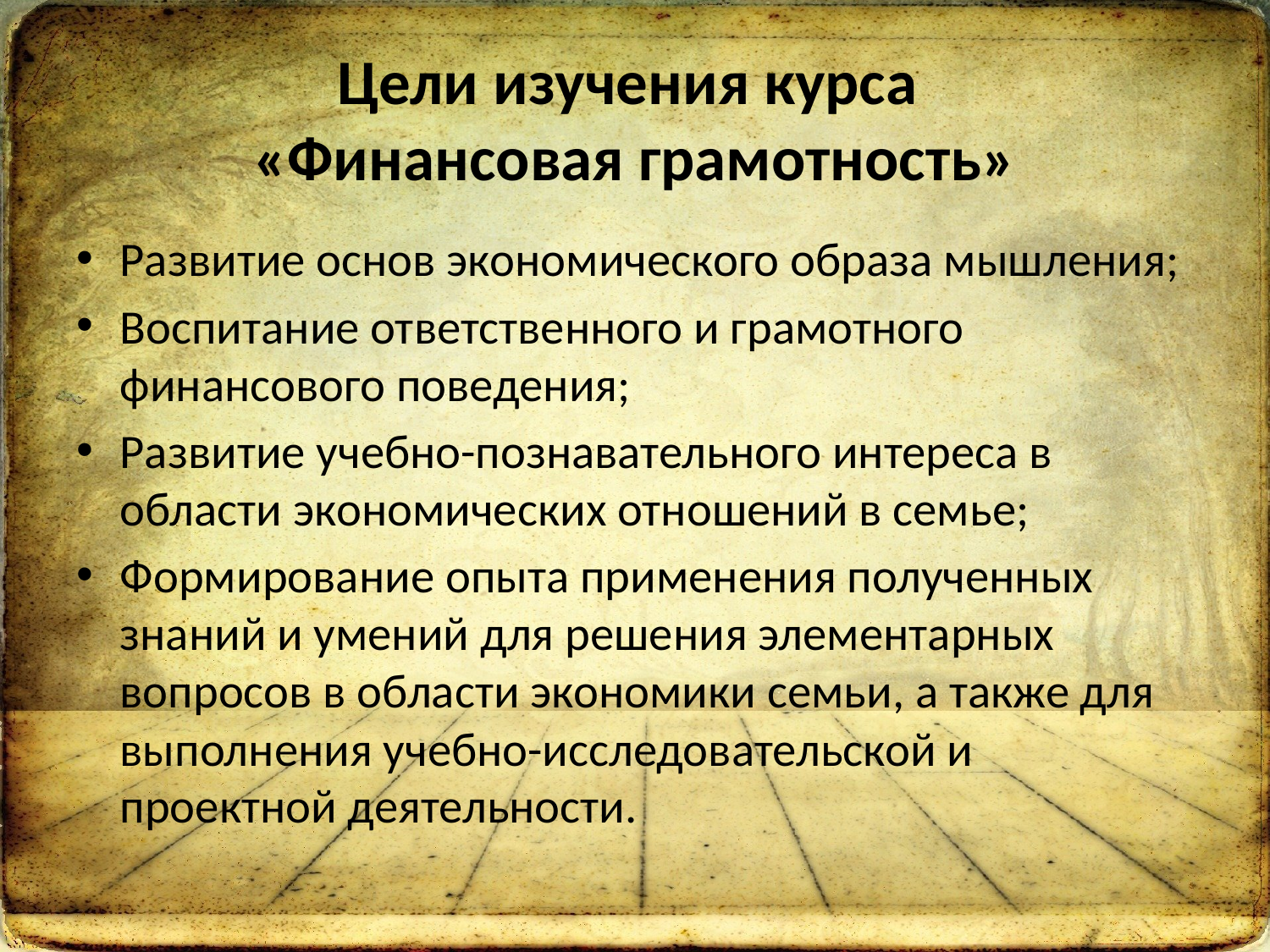

# Цели изучения курса «Финансовая грамотность»
Развитие основ экономического образа мышления;
Воспитание ответственного и грамотного финансового поведения;
Развитие учебно-познавательного интереса в области экономических отношений в семье;
Формирование опыта применения полученных знаний и умений для решения элементарных вопросов в области экономики семьи, а также для выполнения учебно-исследовательской и проектной деятельности.